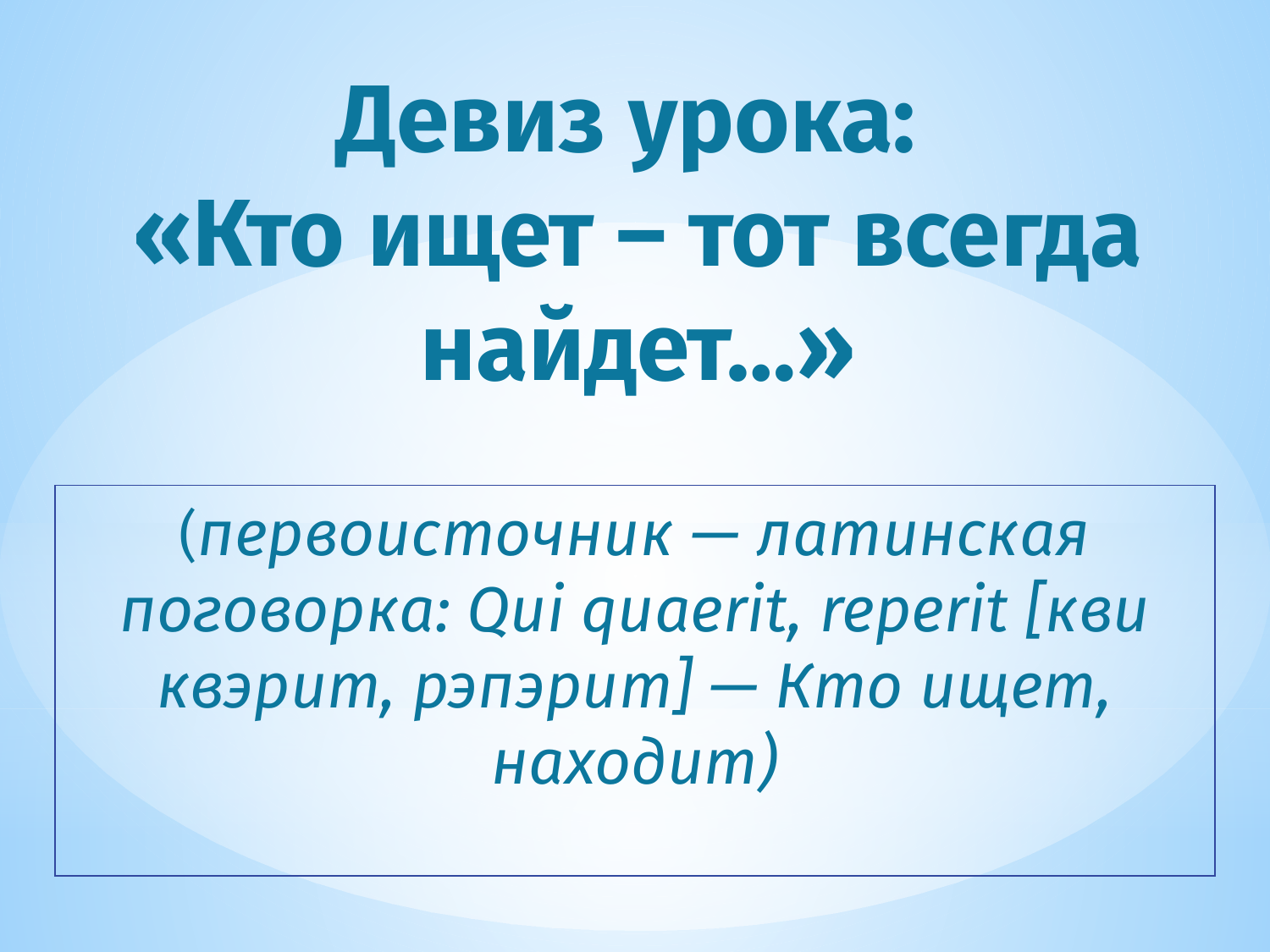

# Девиз урока: «Кто ищет – тот всегда найдет…»
(первоисточник — латинская поговорка: Qui quaerit, reperit [кви квэрит, рэпэрит] — Кто ищет, находит)